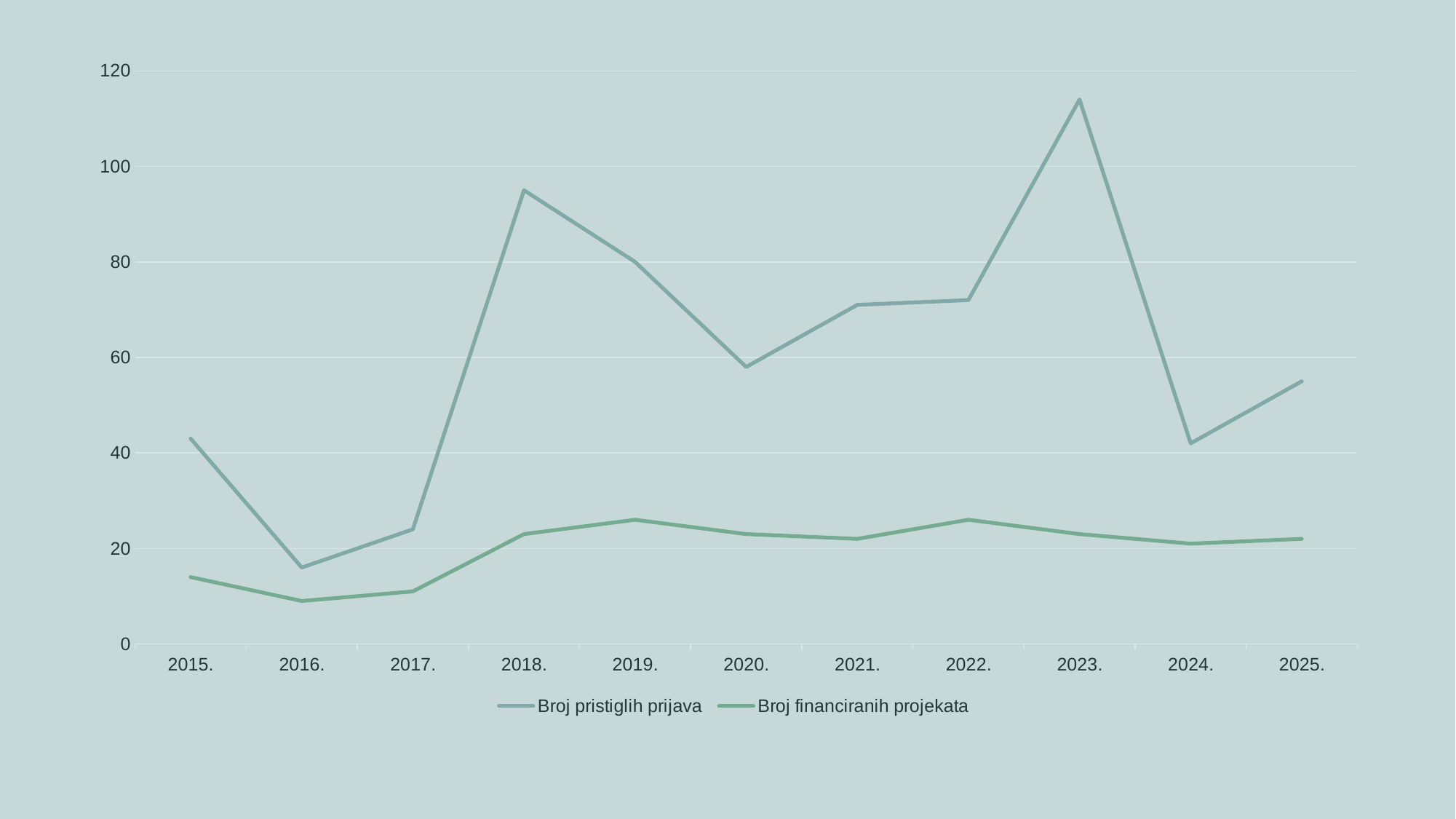

### Chart

| Category | Broj pristiglih prijava  | Broj financiranih projekata |
|---|---|---|
| 2015. | 43.0 | 14.0 |
| 2016. | 16.0 | 9.0 |
| 2017. | 24.0 | 11.0 |
| 2018. | 95.0 | 23.0 |
| 2019. | 80.0 | 26.0 |
| 2020. | 58.0 | 23.0 |
| 2021. | 71.0 | 22.0 |
| 2022. | 72.0 | 26.0 |
| 2023. | 114.0 | 23.0 |
| 2024. | 42.0 | 21.0 |
| 2025. | 55.0 | 22.0 |